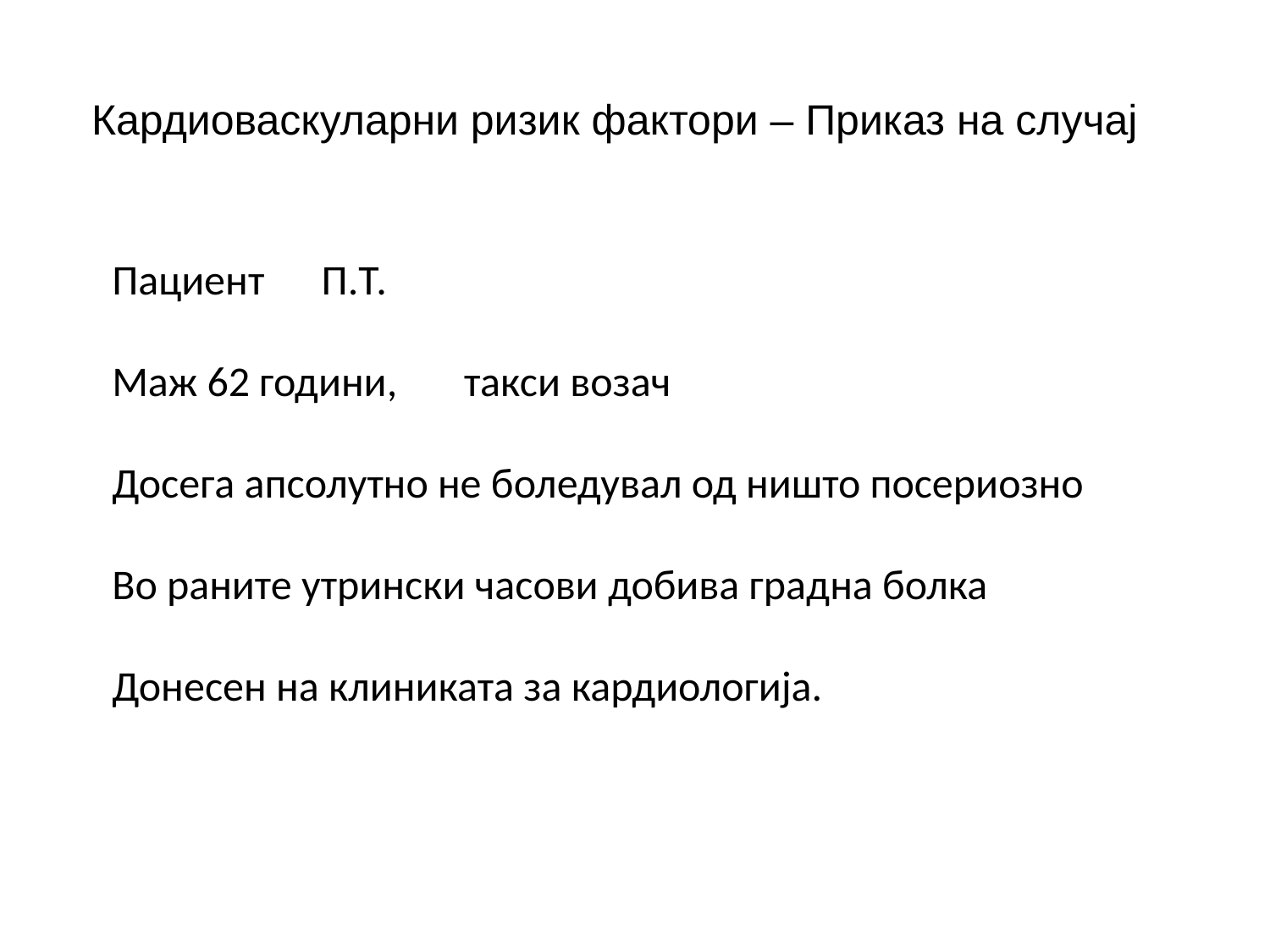

Кардиоваскуларни ризик фактори – Приказ на случај
Пациент      П.Т.

Маж 62 години,       такси возач

Досега апсолутно не боледувал од ништо посериозно

Во раните утрински часови добива градна болка

Донесен на клиниката за кардиологија.